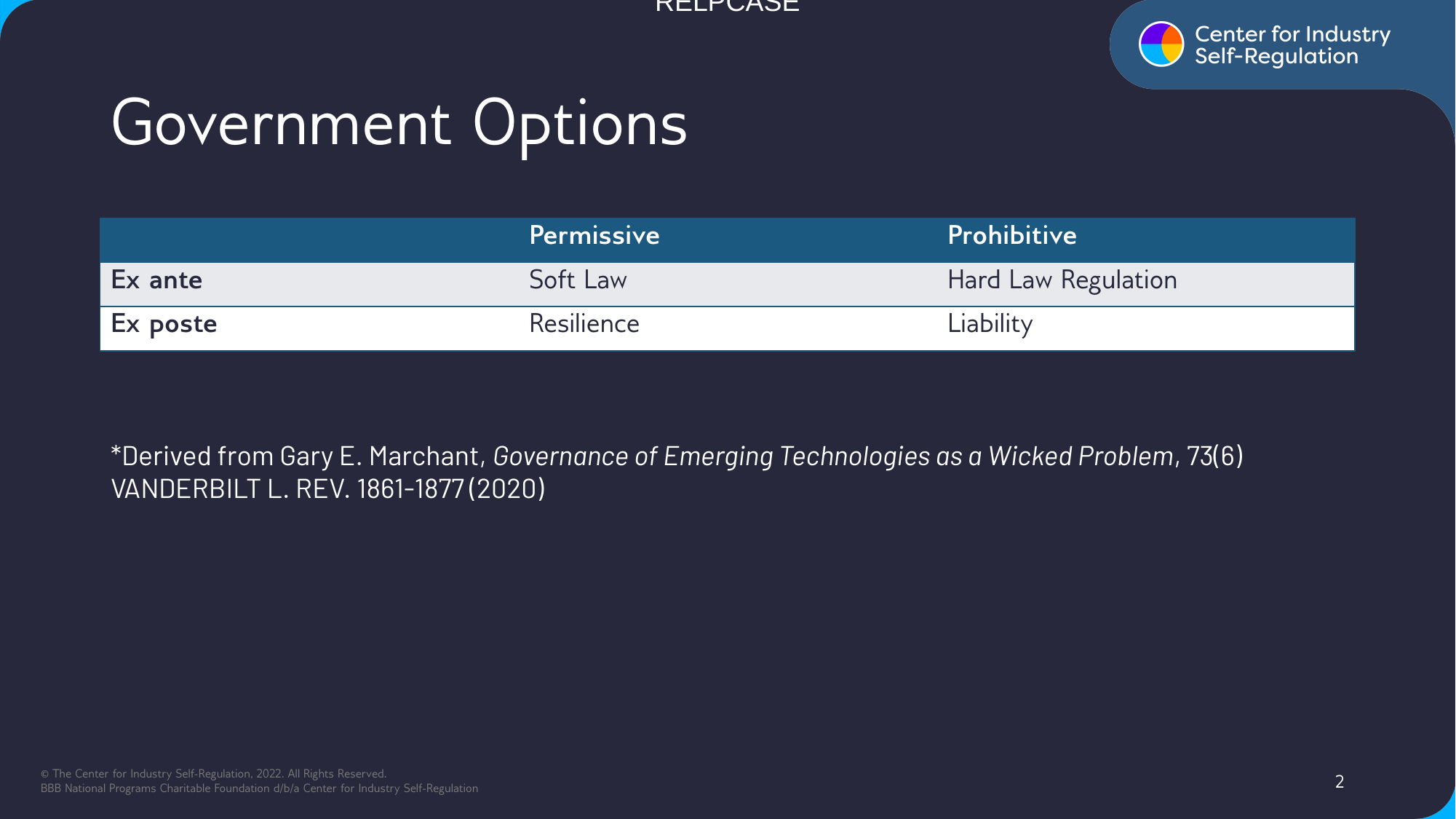

RELPCASE
# Government Options
|  | Permissive | Prohibitive |
| --- | --- | --- |
| Ex ante | Soft Law | Hard Law Regulation |
| Ex poste | Resilience | Liability |
*Derived from Gary E. Marchant, Governance of Emerging Technologies as a Wicked Problem, 73(6) Vanderbilt L. Rev. 1861-1877 (2020)​

2